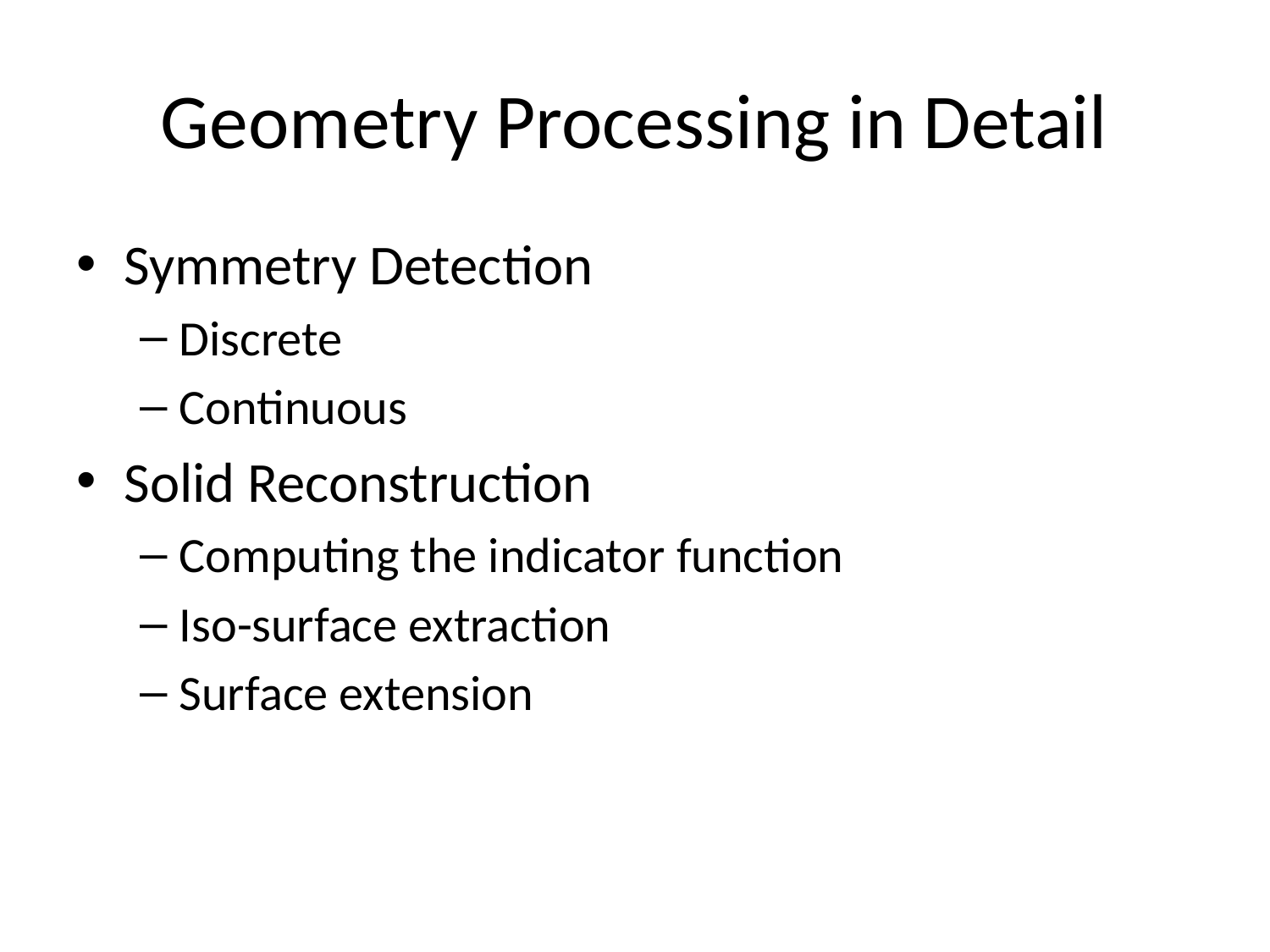

# Geometry Processing in Detail
Symmetry Detection
Discrete
Continuous
Solid Reconstruction
Computing the indicator function
Iso-surface extraction
Surface extension